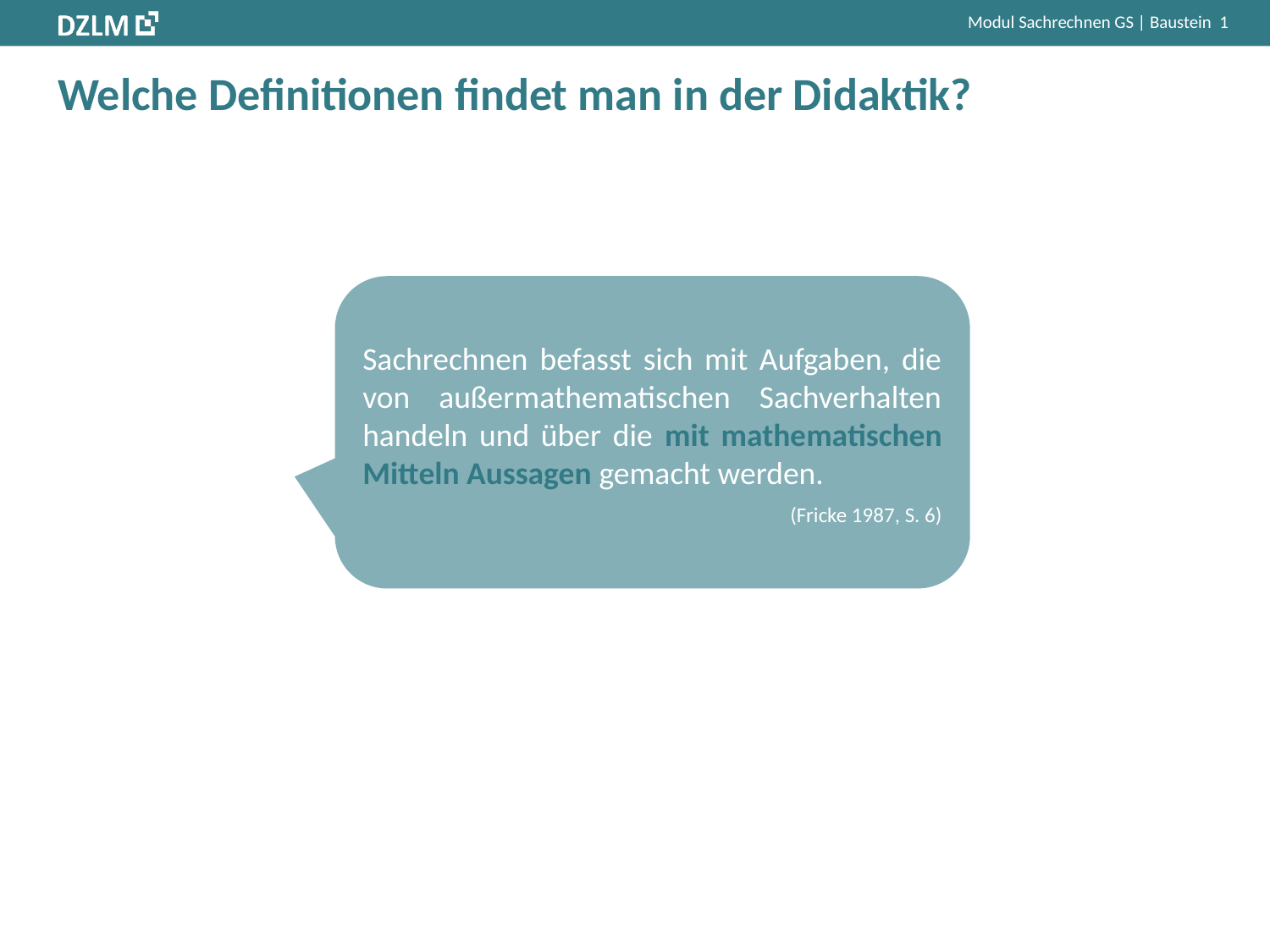

# Welche Definitionen findet man in der Didaktik?
Sachrechnen befasst sich mit Aufgaben, die von außermathematischen Sachverhalten handeln und über die mit mathematischen Mitteln Aussagen gemacht werden.
(Fricke 1987, S. 6)